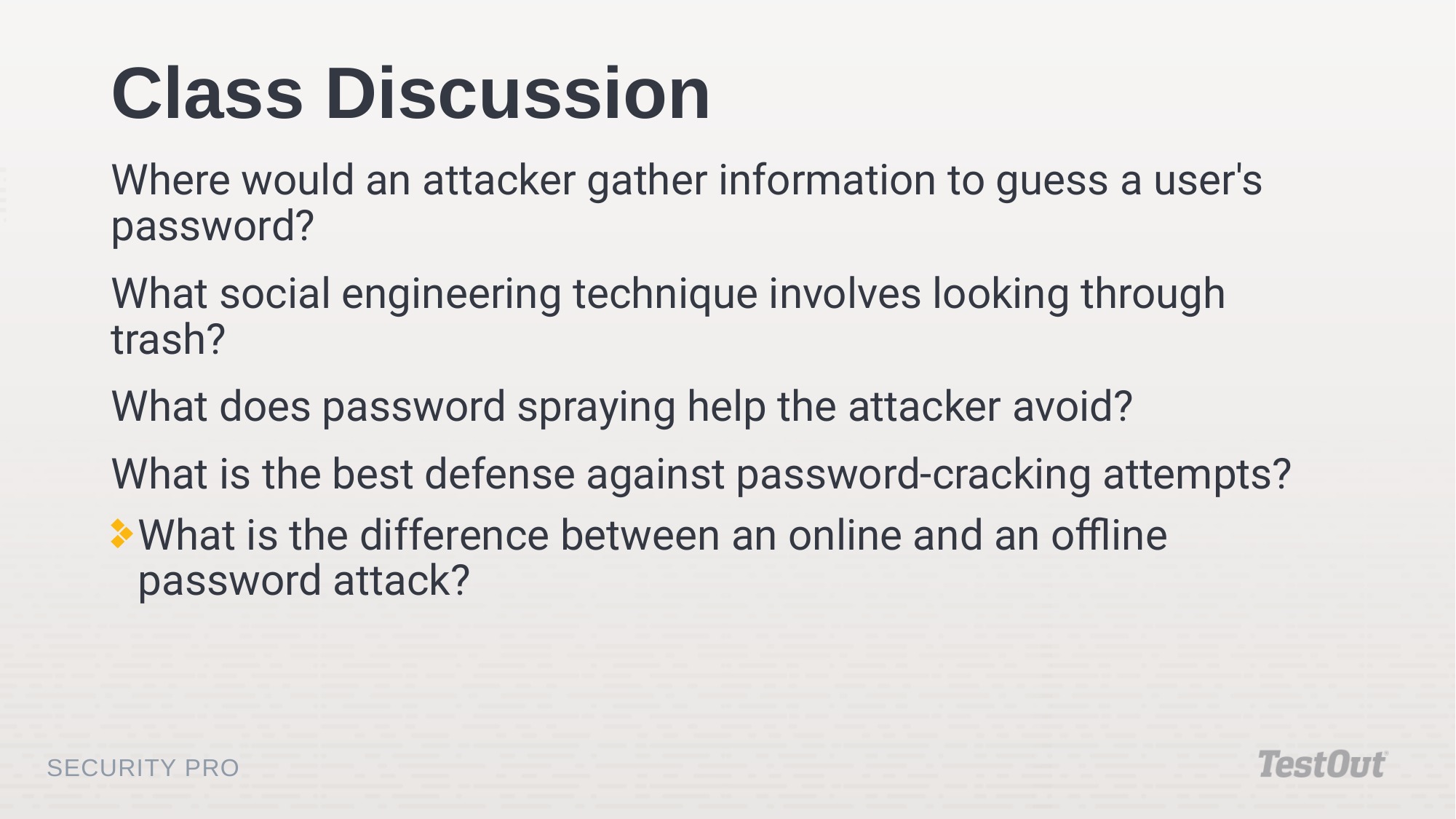

# Class Discussion
Where would an attacker gather information to guess a user's password?
What social engineering technique involves looking through trash?
What does password spraying help the attacker avoid?
What is the best defense against password-cracking attempts?
What is the difference between an online and an offline password attack?
Security Pro